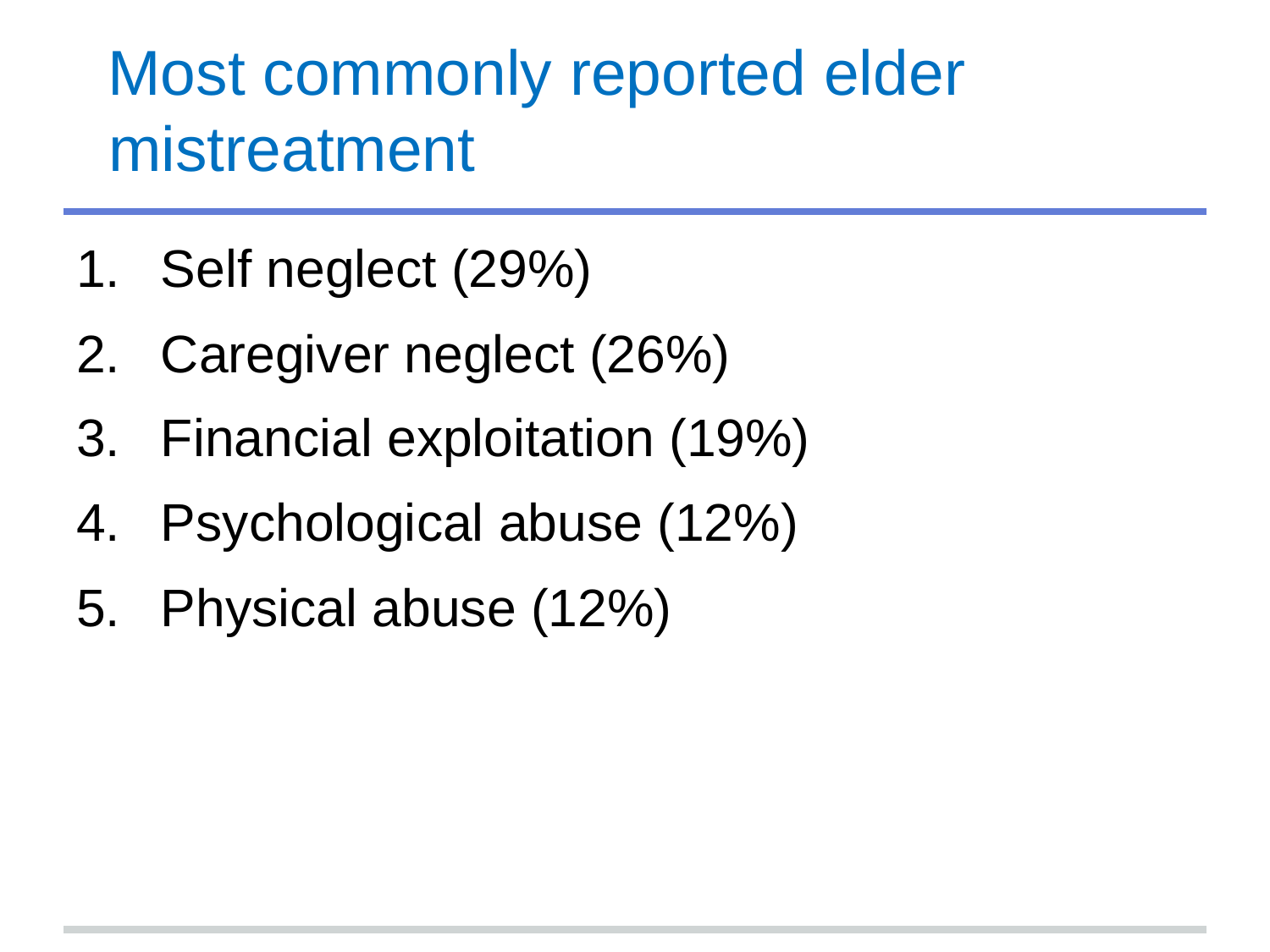

# Most commonly reported elder mistreatment
Self neglect (29%)
Caregiver neglect (26%)
Financial exploitation (19%)
Psychological abuse (12%)
Physical abuse (12%)